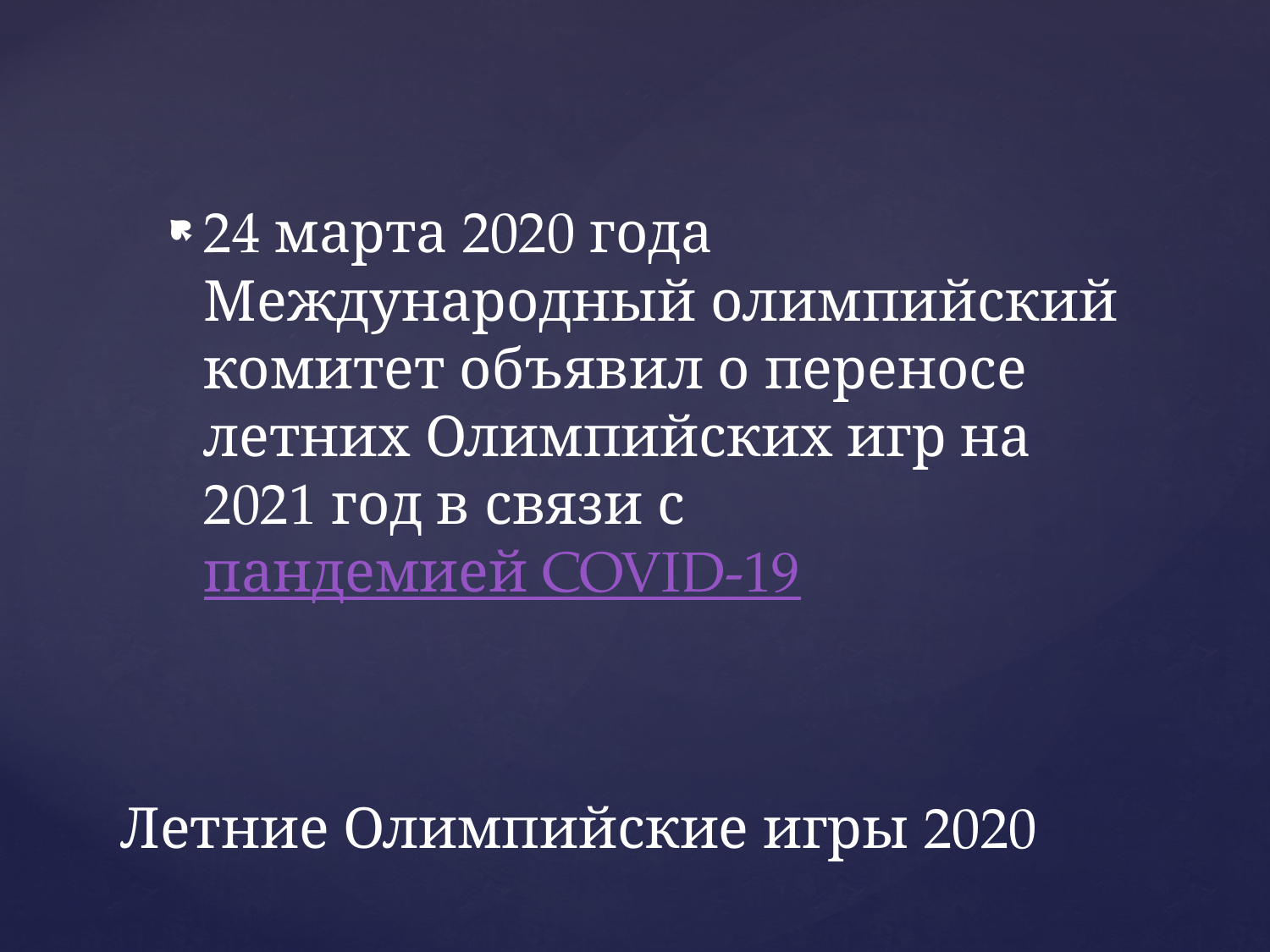

24 марта 2020 года Международный олимпийский комитет объявил о переносе летних Олимпийских игр на 2021 год в связи с пандемией COVID-19
# Летние Олимпийские игры 2020